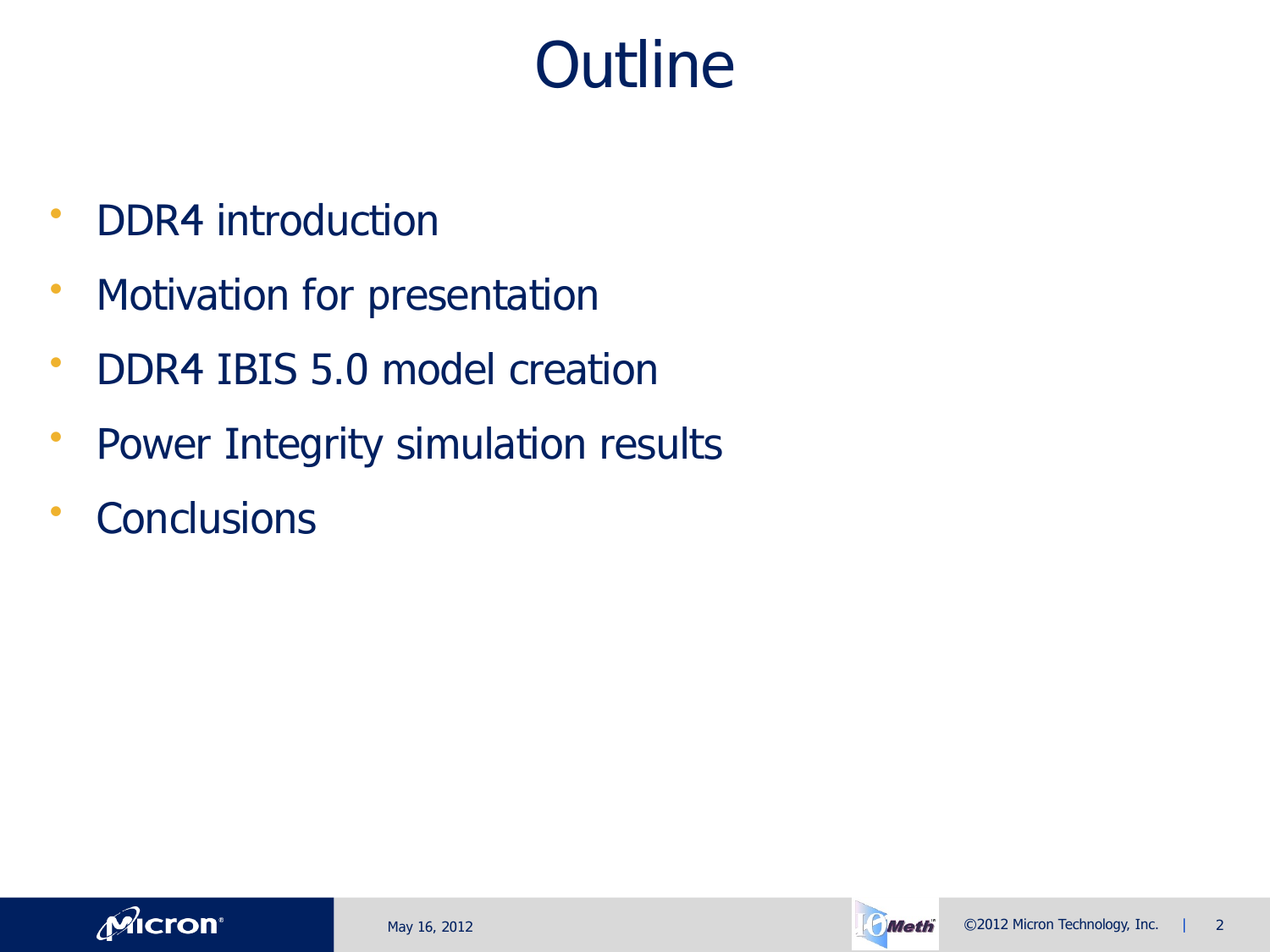

# Outline
DDR4 introduction
Motivation for presentation
DDR4 IBIS 5.0 model creation
Power Integrity simulation results
Conclusions
May 16, 2012